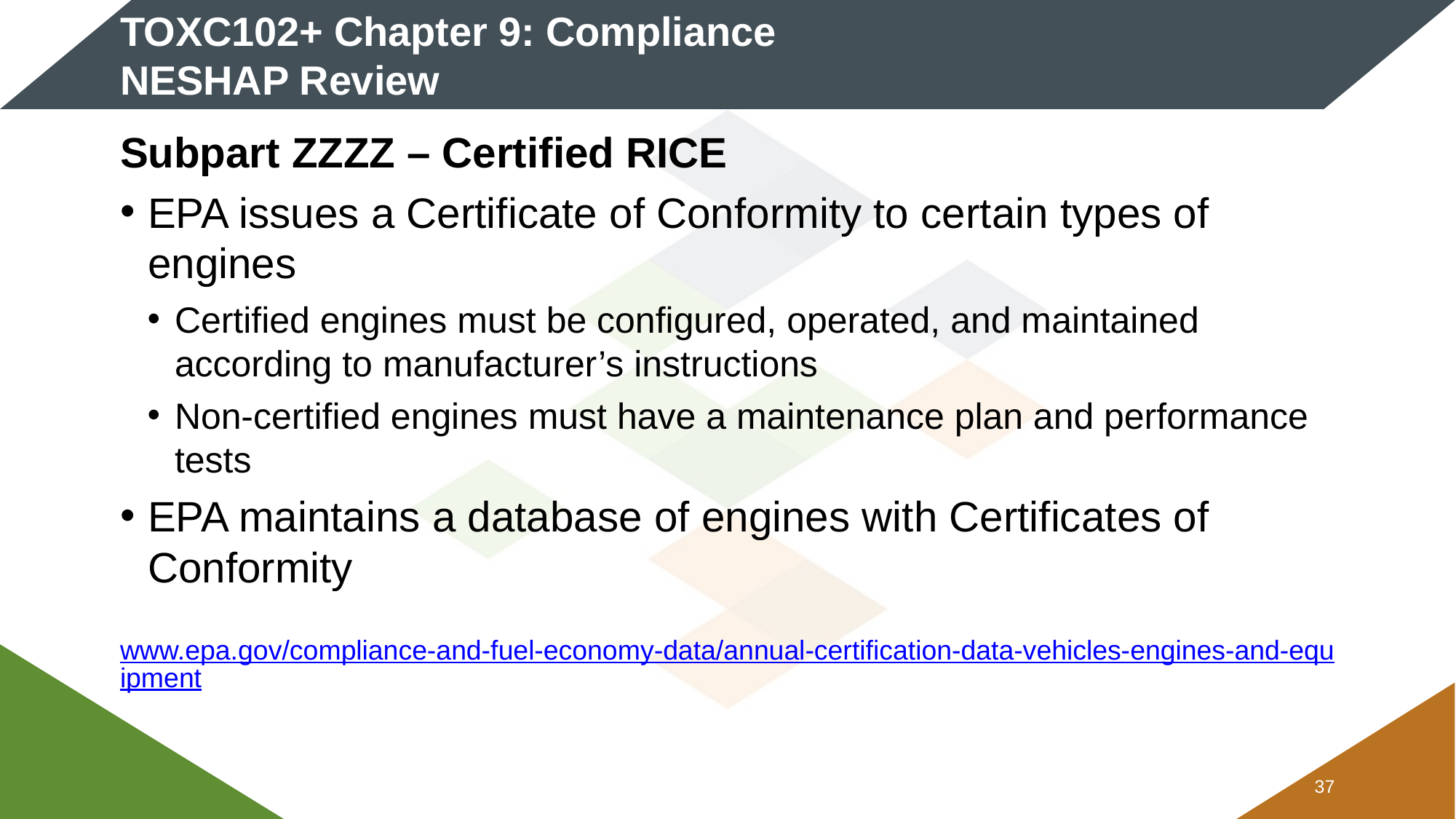

# TOXC102+ Chapter 9: Compliance NESHAP Review
Subpart ZZZZ – Certified RICE
EPA issues a Certificate of Conformity to certain types of engines
Certified engines must be configured, operated, and maintained according to manufacturer’s instructions
Non-certified engines must have a maintenance plan and performance tests
EPA maintains a database of engines with Certificates of Conformity
	www.epa.gov/compliance-and-fuel-economy-data/annual-certification-data-vehicles-engines-and-equipment
37